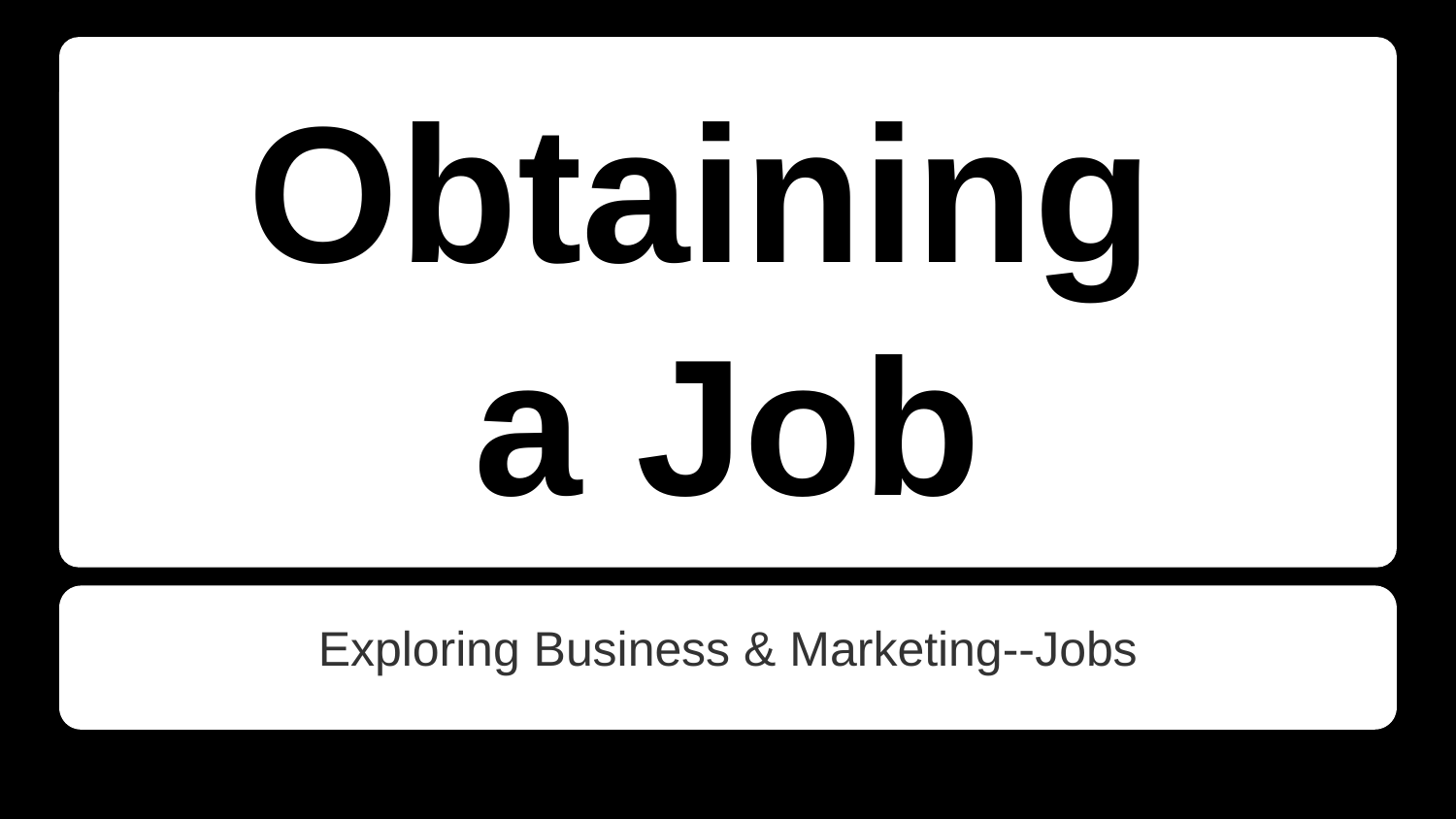

# Obtaining
a Job
Exploring Business & Marketing--Jobs